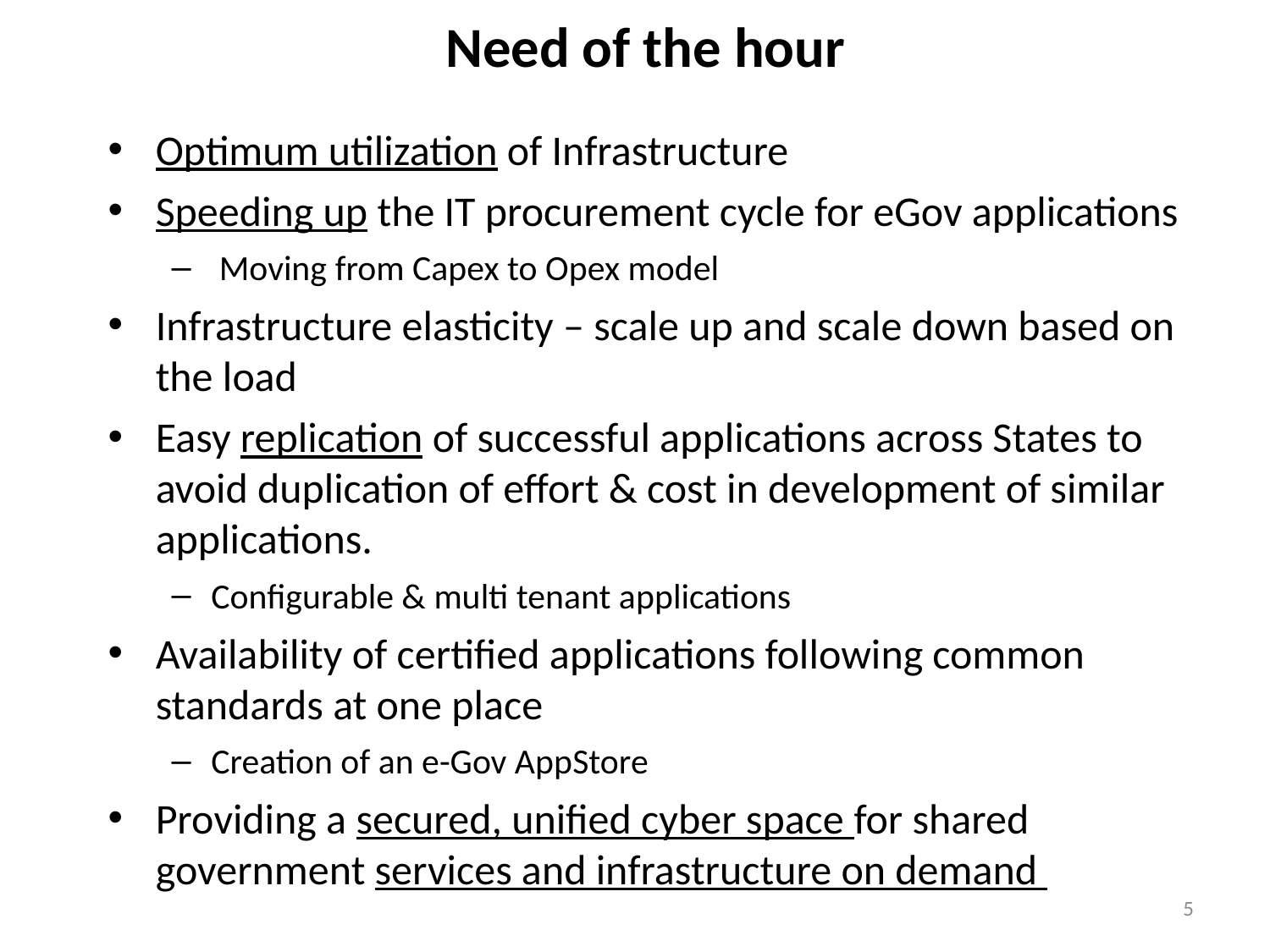

# Need of the hour
Optimum utilization of Infrastructure
Speeding up the IT procurement cycle for eGov applications
Moving from Capex to Opex model
Infrastructure elasticity – scale up and scale down based on the load
Easy replication of successful applications across States to avoid duplication of effort & cost in development of similar applications.
Configurable & multi tenant applications
Availability of certified applications following common standards at one place
Creation of an e-Gov AppStore
Providing a secured, unified cyber space for shared government services and infrastructure on demand

5